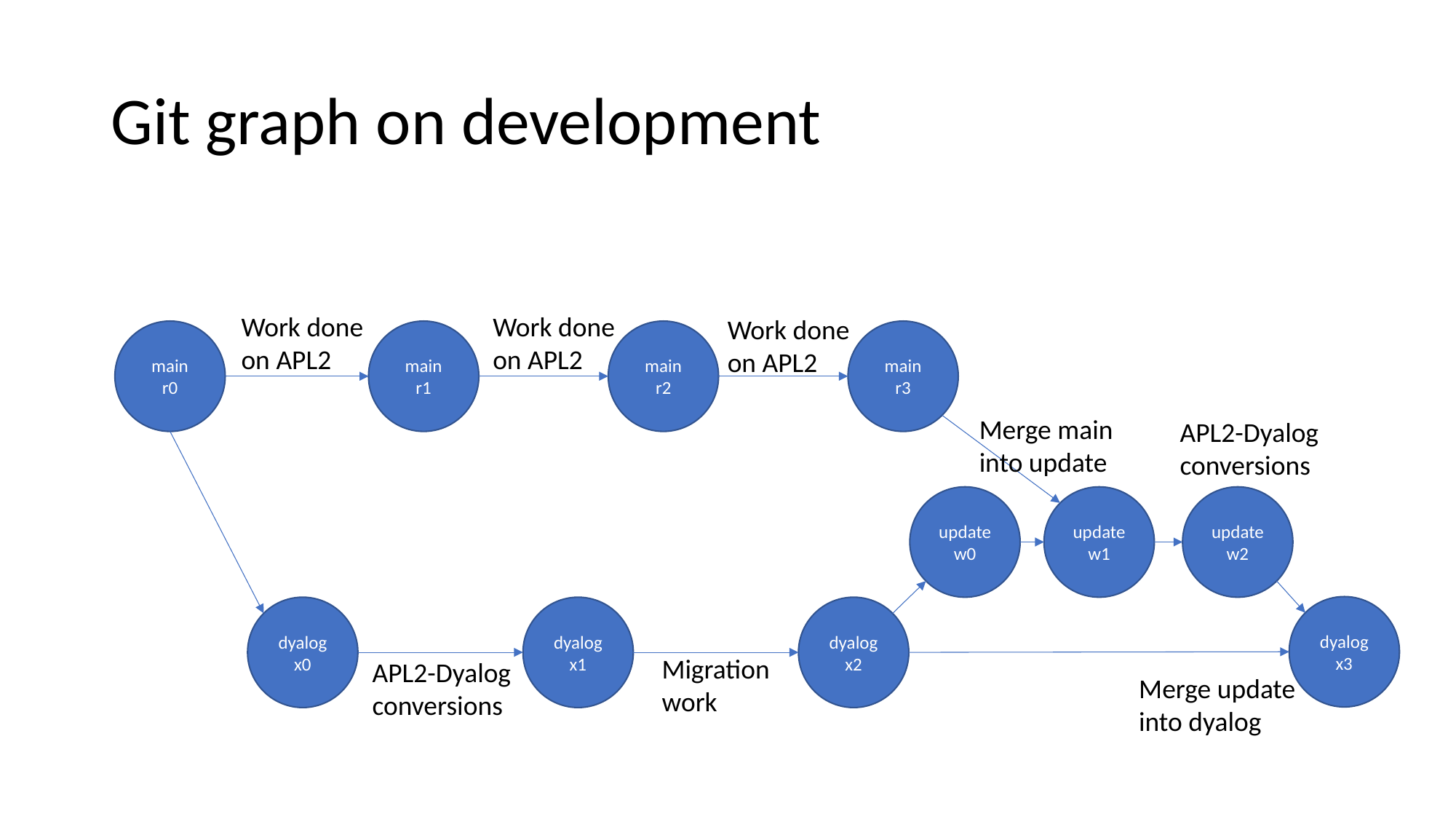

# Git graph on development

Work done
on APL2
Work done
on APL2
Work done
on APL2
main
r2
main
r3
main
r0
main
r1
Merge main
into update
APL2-Dyalog
conversions
update
w0
update
w1
update
w2
dyalog
x3
dyalog
x0
dyalog
x1
dyalog
x2
Migration
work
APL2-Dyalog
conversions
Merge update
into dyalog